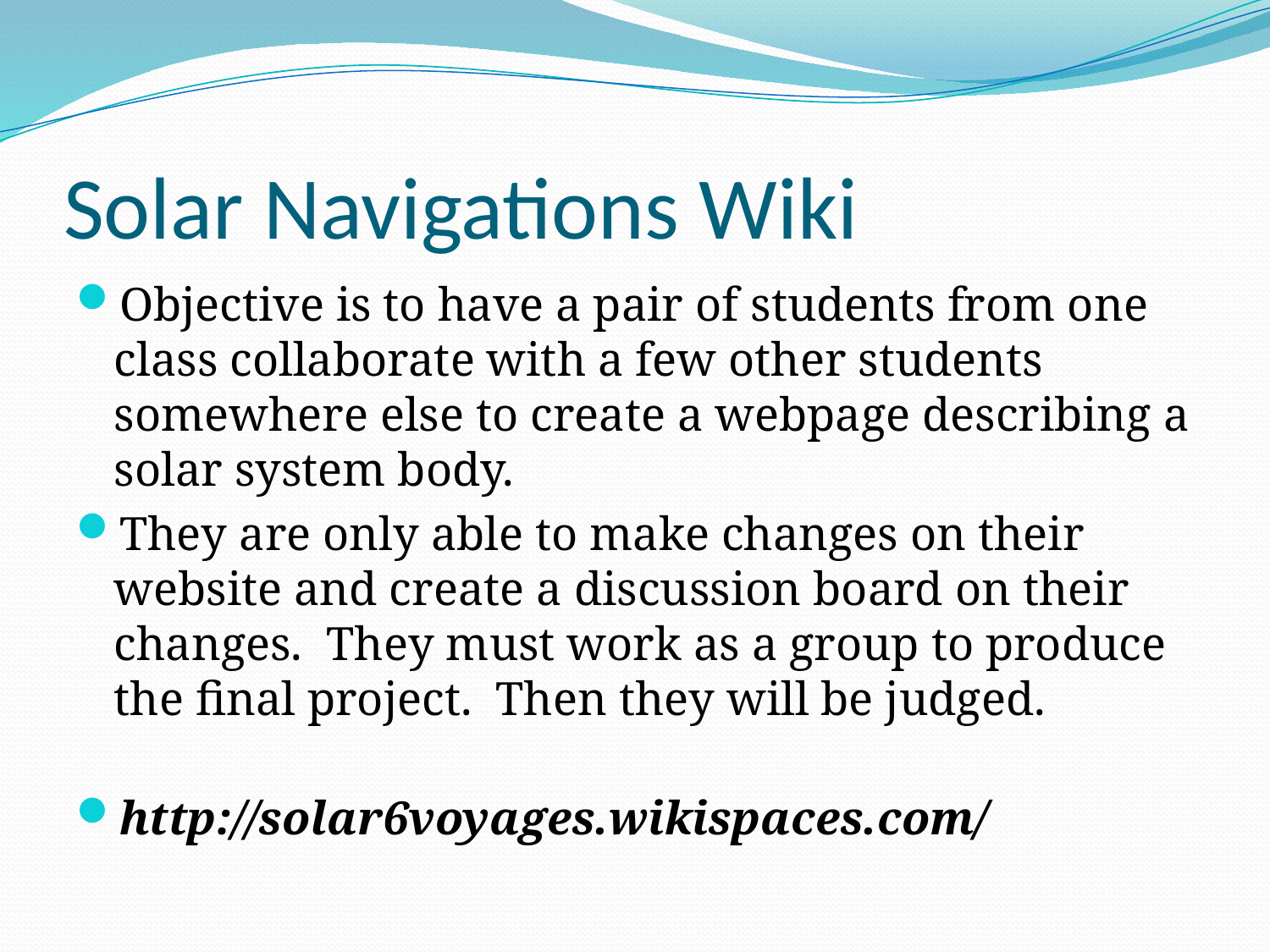

# Solar Navigations Wiki
Objective is to have a pair of students from one class collaborate with a few other students somewhere else to create a webpage describing a solar system body.
They are only able to make changes on their website and create a discussion board on their changes.  They must work as a group to produce the final project.  Then they will be judged.
http://solar6voyages.wikispaces.com/